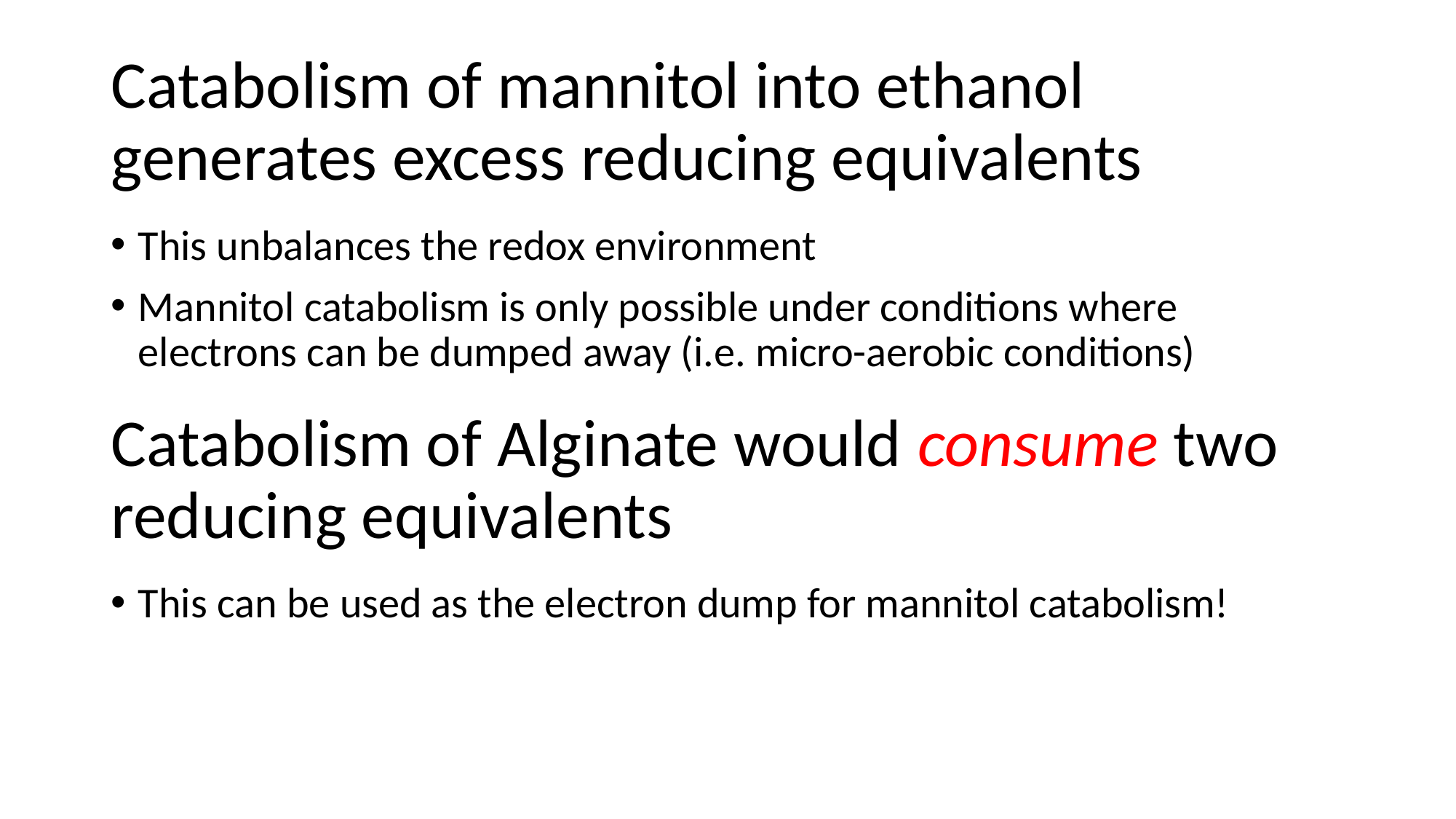

# Catabolism of mannitol into ethanol generates excess reducing equivalents
This unbalances the redox environment
Mannitol catabolism is only possible under conditions where electrons can be dumped away (i.e. micro-aerobic conditions)
Catabolism of Alginate would consume two reducing equivalents
This can be used as the electron dump for mannitol catabolism!